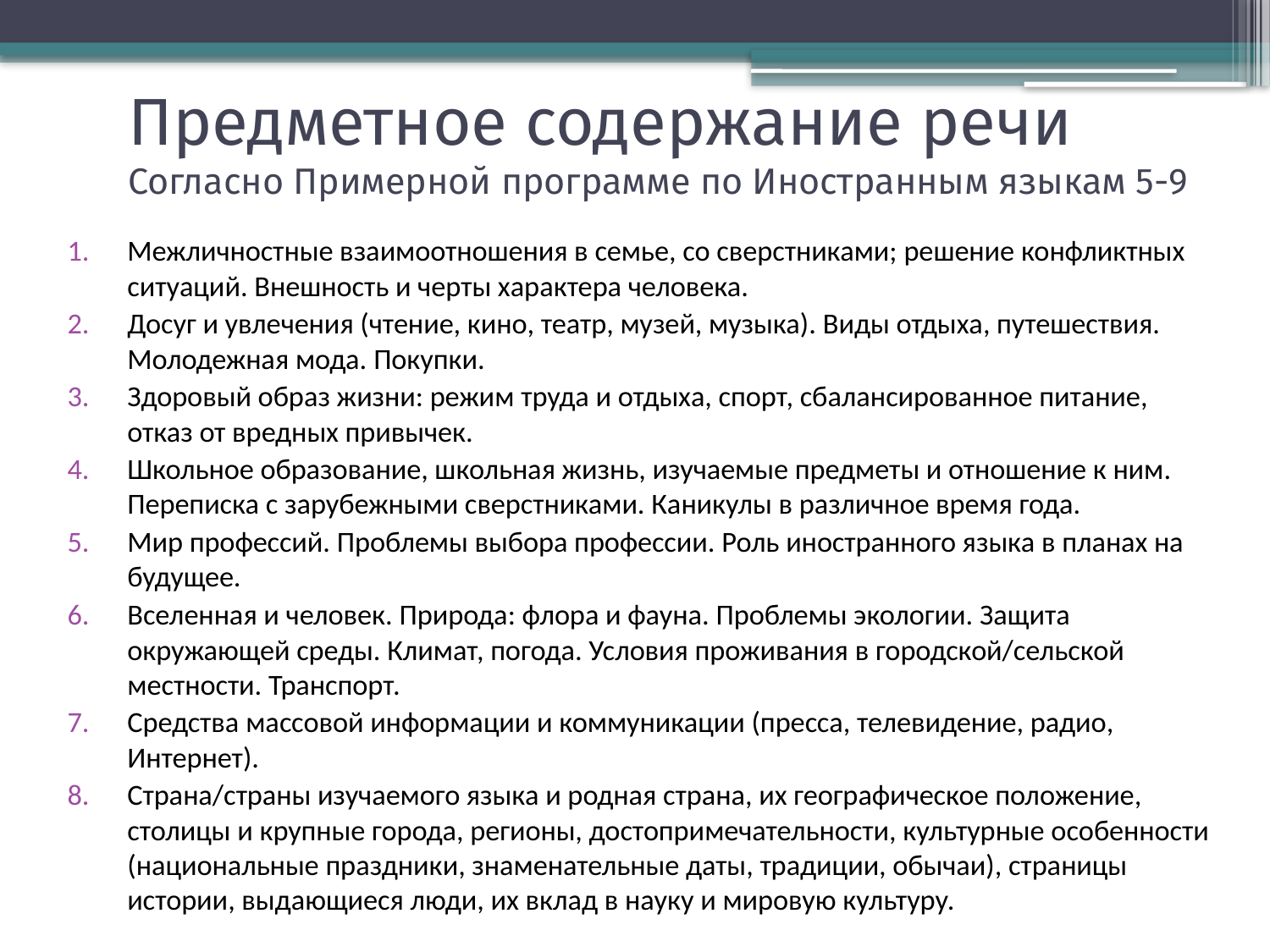

# Предметное содержание речи Согласно Примерной программе по Иностранным языкам 5-9
Межличностные взаимоотношения в семье, со сверстниками; решение конфликтных ситуаций. Внешность и черты характера человека.
Досуг и увлечения (чтение, кино, театр, музей, музыка). Виды отдыха, путешествия. Молодежная мода. Покупки.
Здоровый образ жизни: режим труда и отдыха, спорт, сбалансированное питание, отказ от вредных привычек.
Школьное образование, школьная жизнь, изучаемые предметы и отношение к ним. Переписка с зарубежными сверстниками. Каникулы в различное время года.
Мир профессий. Проблемы выбора профессии. Роль иностранного языка в планах на будущее.
Вселенная и человек. Природа: флора и фауна. Проблемы экологии. Защита окружающей среды. Климат, погода. Условия проживания в городской/сельской местности. Транспорт.
Средства массовой информации и коммуникации (пресса, телевидение, радио, Интернет).
Страна/страны изучаемого языка и родная страна, их географическое положение, столицы и крупные города, регионы, достопримечательности, культурные особенности (национальные праздники, знаменательные даты, традиции, обычаи), страницы истории, выдающиеся люди, их вклад в науку и мировую культуру.